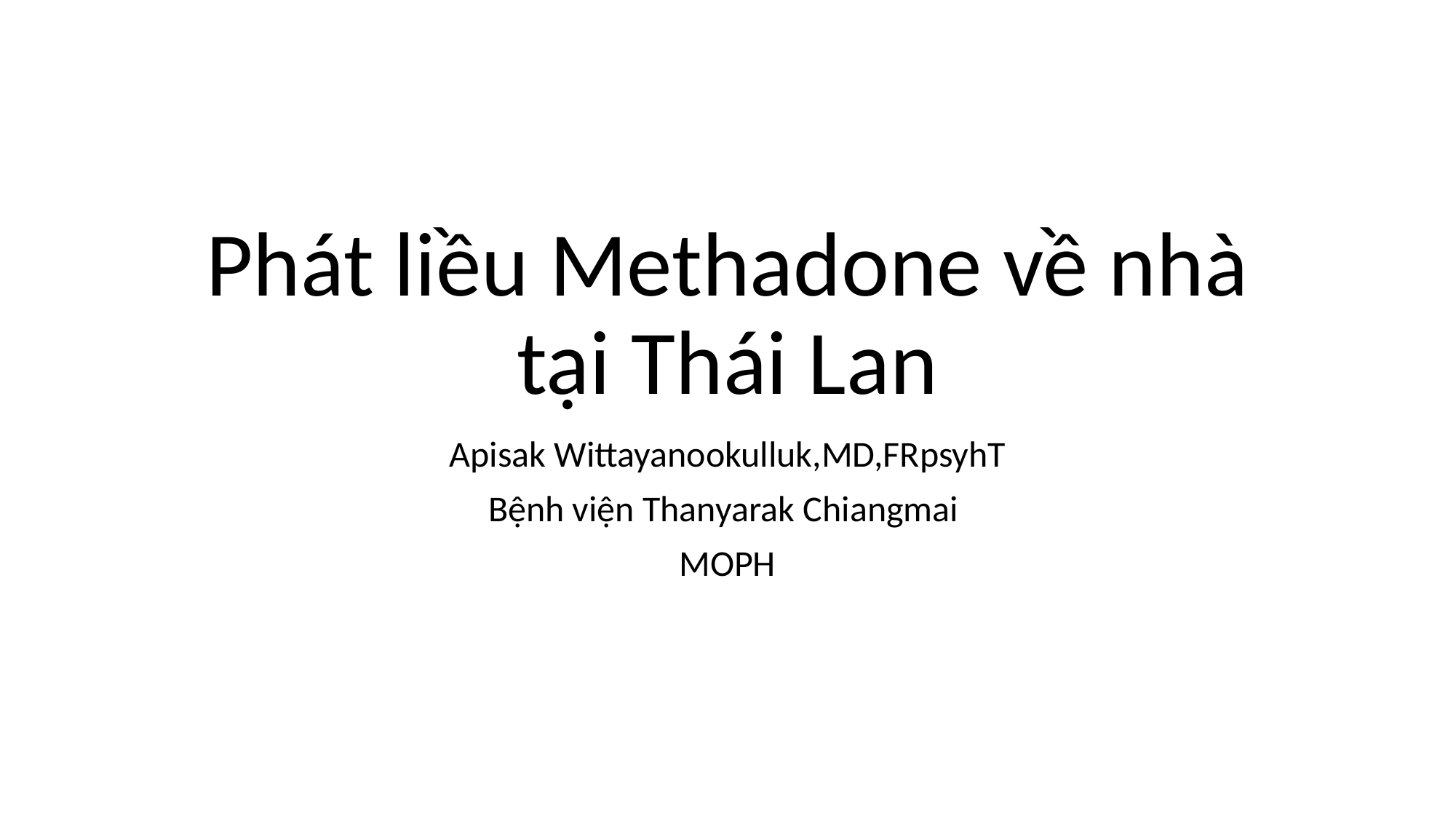

# Phát liều Methadone về nhà tại Thái Lan
Apisak Wittayanookulluk,MD,FRpsyhT
Bệnh viện Thanyarak Chiangmai
MOPH